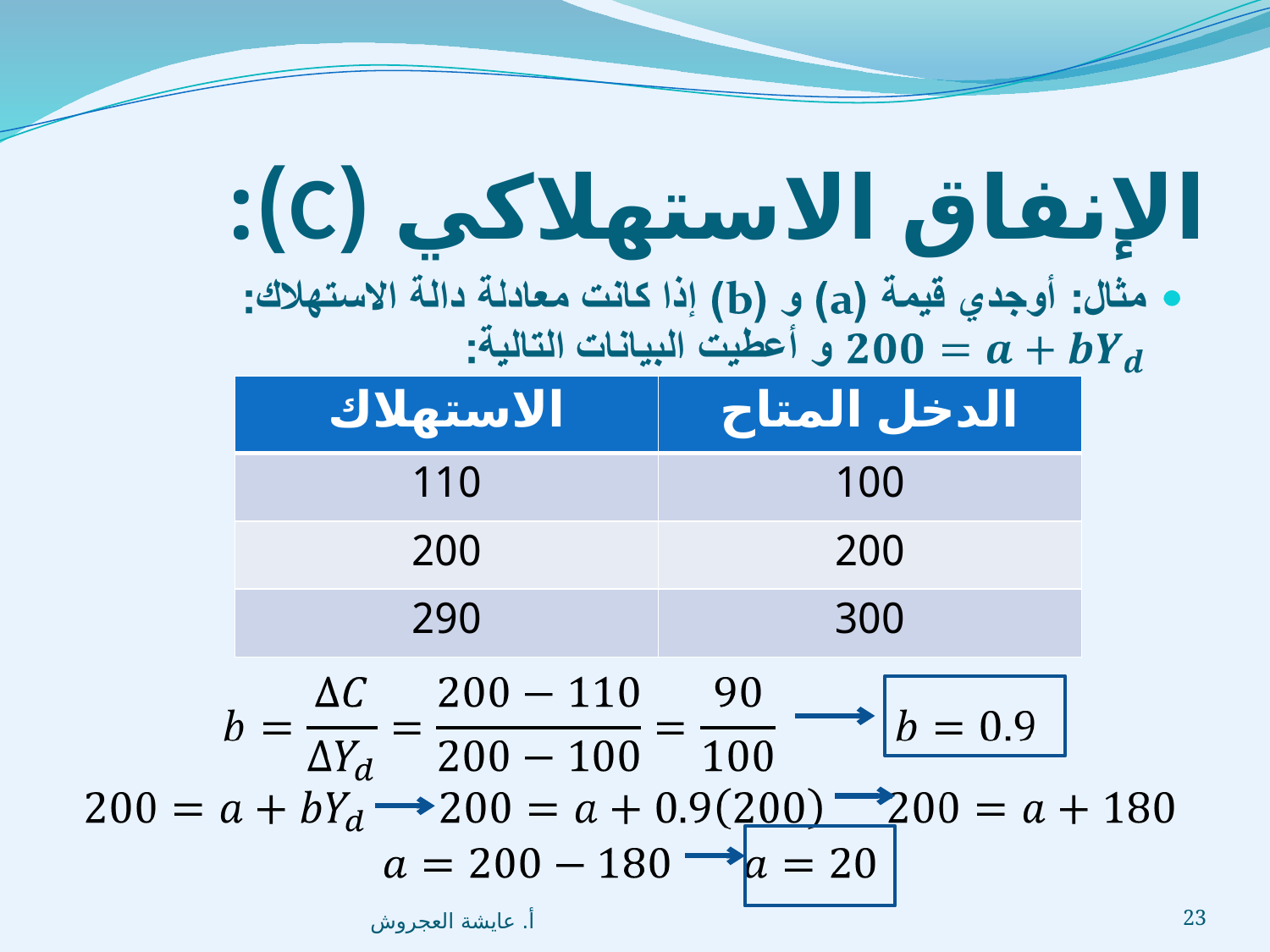

# الإنفاق الاستهلاكي (C):

| الاستهلاك | الدخل المتاح |
| --- | --- |
| 110 | 100 |
| 200 | 200 |
| 290 | 300 |

أ. عايشة العجروش
23